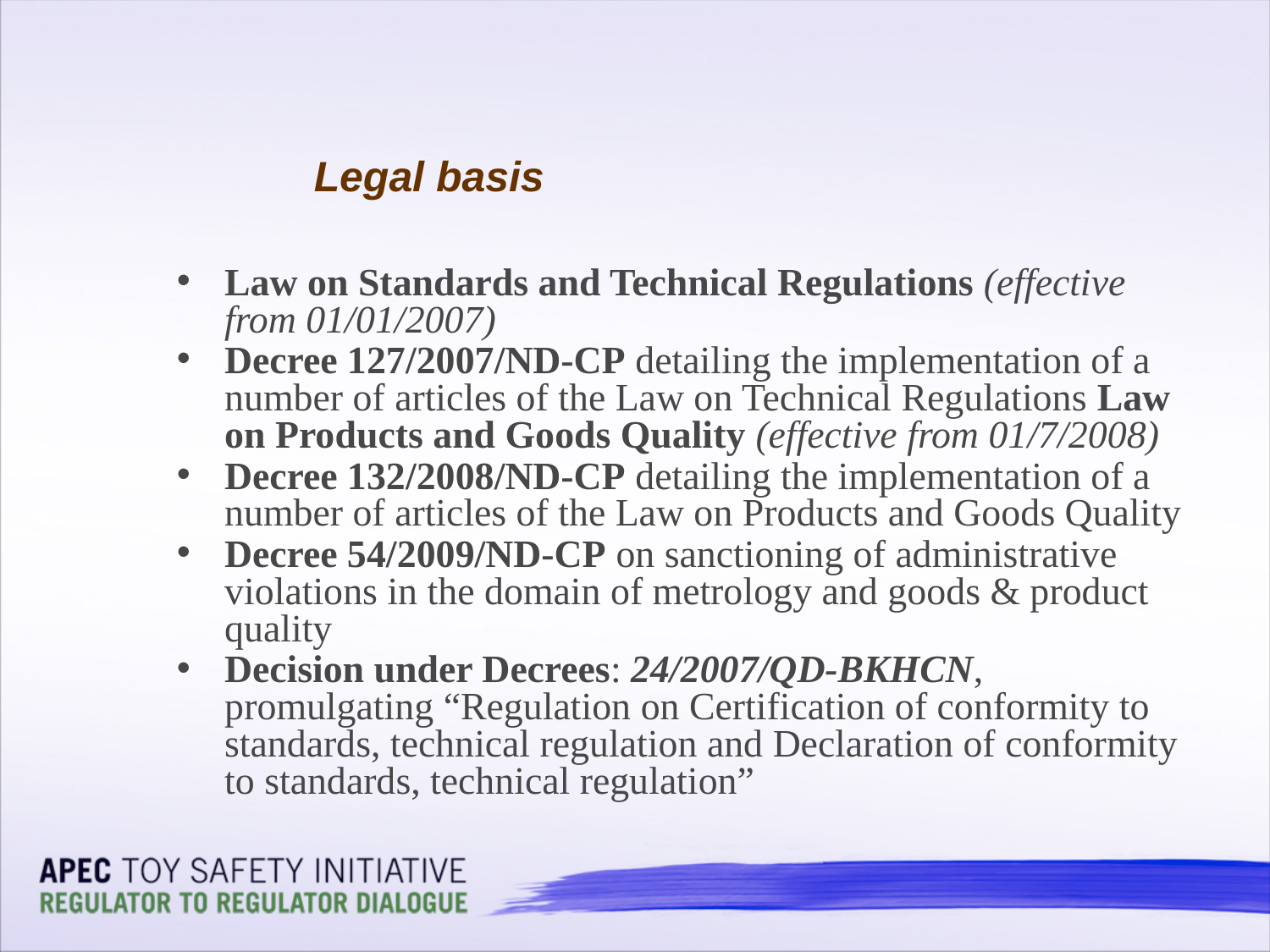

# Legal basis
Law on Standards and Technical Regulations (effective from 01/01/2007)
Decree 127/2007/ND-CP detailing the implementation of a number of articles of the Law on Technical Regulations Law on Products and Goods Quality (effective from 01/7/2008)
Decree 132/2008/ND-CP detailing the implementation of a number of articles of the Law on Products and Goods Quality
Decree 54/2009/ND-CP on sanctioning of administrative violations in the domain of metrology and goods & product quality
Decision under Decrees: 24/2007/QD-BKHCN, promulgating “Regulation on Certification of conformity to standards, technical regulation and Declaration of conformity to standards, technical regulation”